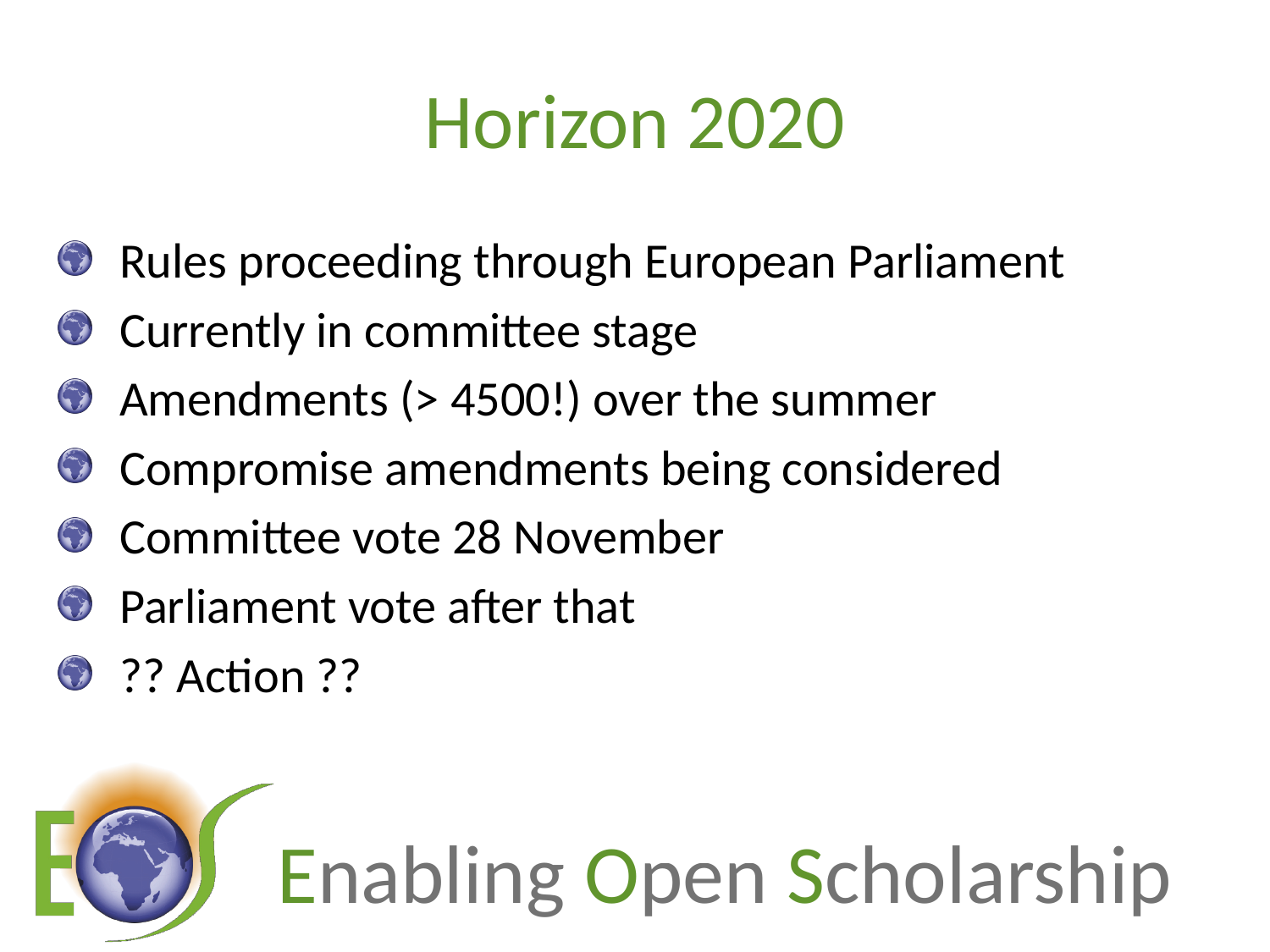

# Horizon 2020
Rules proceeding through European Parliament
Currently in committee stage
Amendments (> 4500!) over the summer
Compromise amendments being considered
Committee vote 28 November
Parliament vote after that
?? Action ??